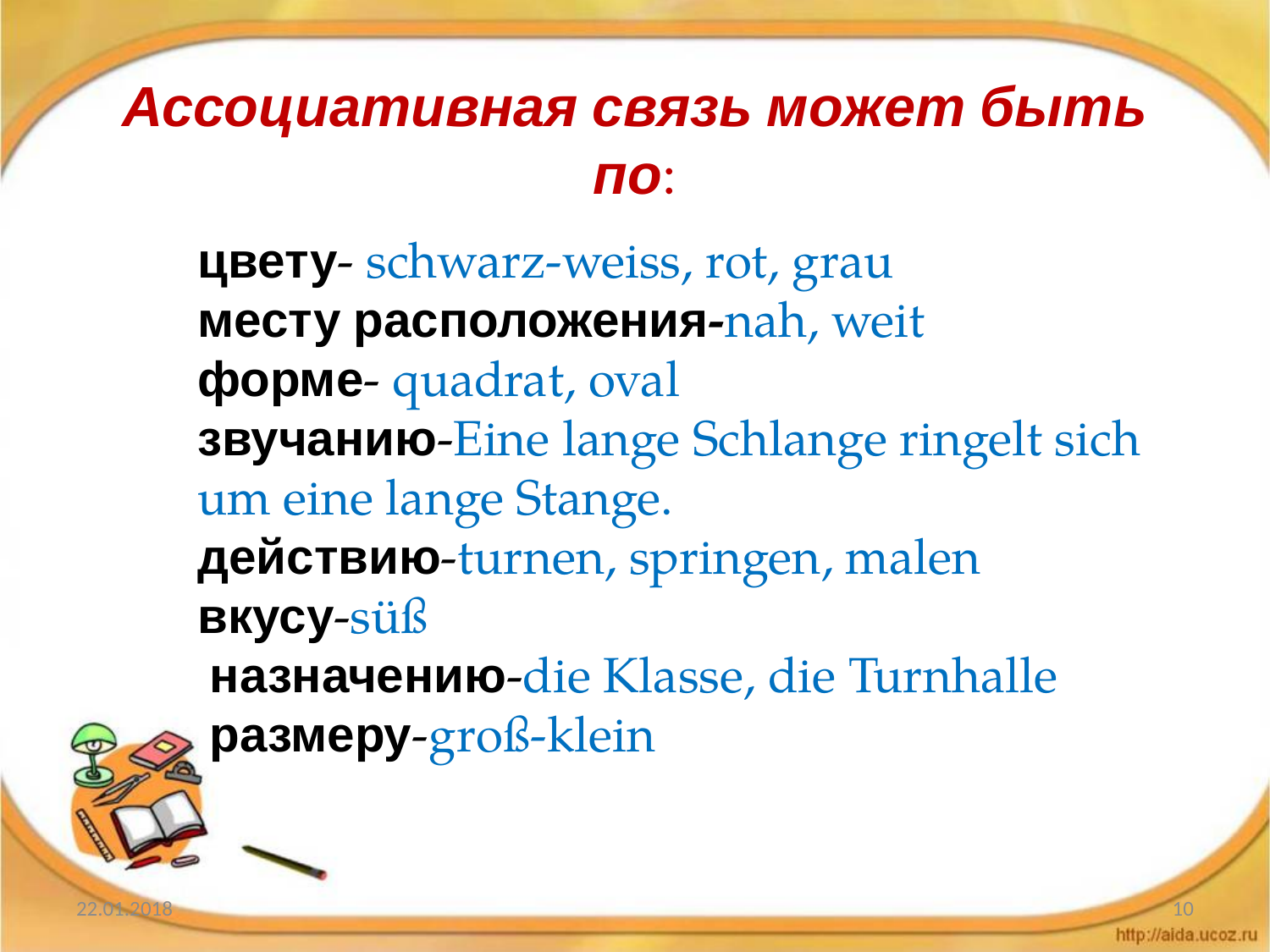

# Ассоциативная связь может быть по:
цвету- schwarz-weiss, rot, grau
месту расположения-nah, weit
форме- quadrat, oval
звучанию-Eine lange Schlange ringelt sich um eine lange Stange.
действию-turnen, springen, malen
вкусу-süß
 назначению-die Klasse, die Turnhalle
 размеру-groß-klein

22.01.2018
10